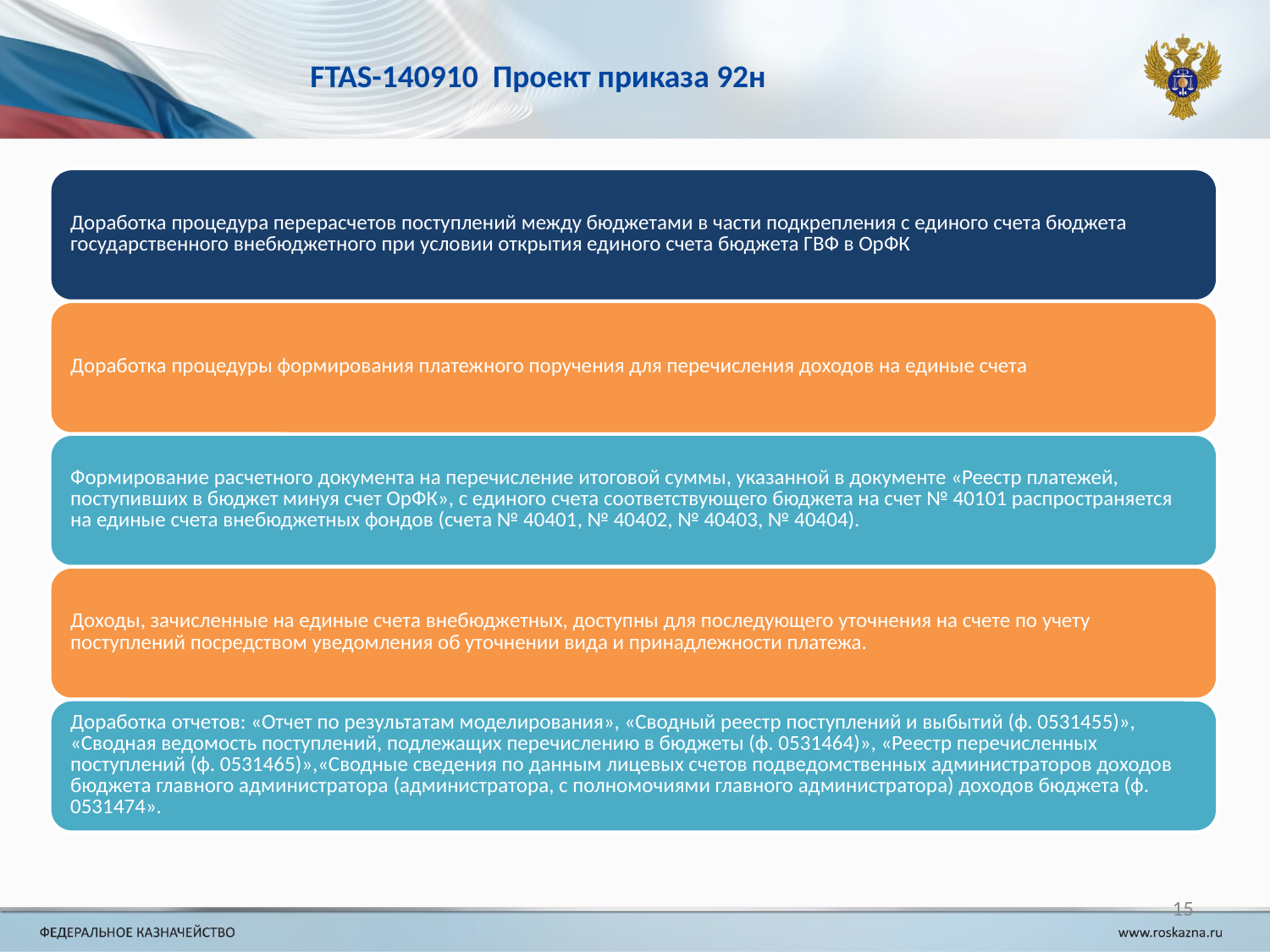

# FTAS-140910  Проект приказа 92н
Доработка процедура перерасчетов поступлений между бюджетами в части подкрепления с единого счета бюджета государственного внебюджетного при условии открытия единого счета бюджета ГВФ в ОрФК
Доработка процедуры формирования платежного поручения для перечисления доходов на единые счета
Формирование расчетного документа на перечисление итоговой суммы, указанной в документе «Реестр платежей, поступивших в бюджет минуя счет ОрФК», с единого счета соответствующего бюджета на счет № 40101 распространяется на единые счета внебюджетных фондов (счета № 40401, № 40402, № 40403, № 40404).
Доходы, зачисленные на единые счета внебюджетных, доступны для последующего уточнения на счете по учету поступлений посредством уведомления об уточнении вида и принадлежности платежа.
Доработка отчетов: «Отчет по результатам моделирования», «Сводный реестр поступлений и выбытий (ф. 0531455)», «Сводная ведомость поступлений, подлежащих перечислению в бюджеты (ф. 0531464)», «Реестр перечисленных поступлений (ф. 0531465)»,«Сводные сведения по данным лицевых счетов подведомственных администраторов доходов бюджета главного администратора (администратора, с полномочиями главного администратора) доходов бюджета (ф. 0531474».
15